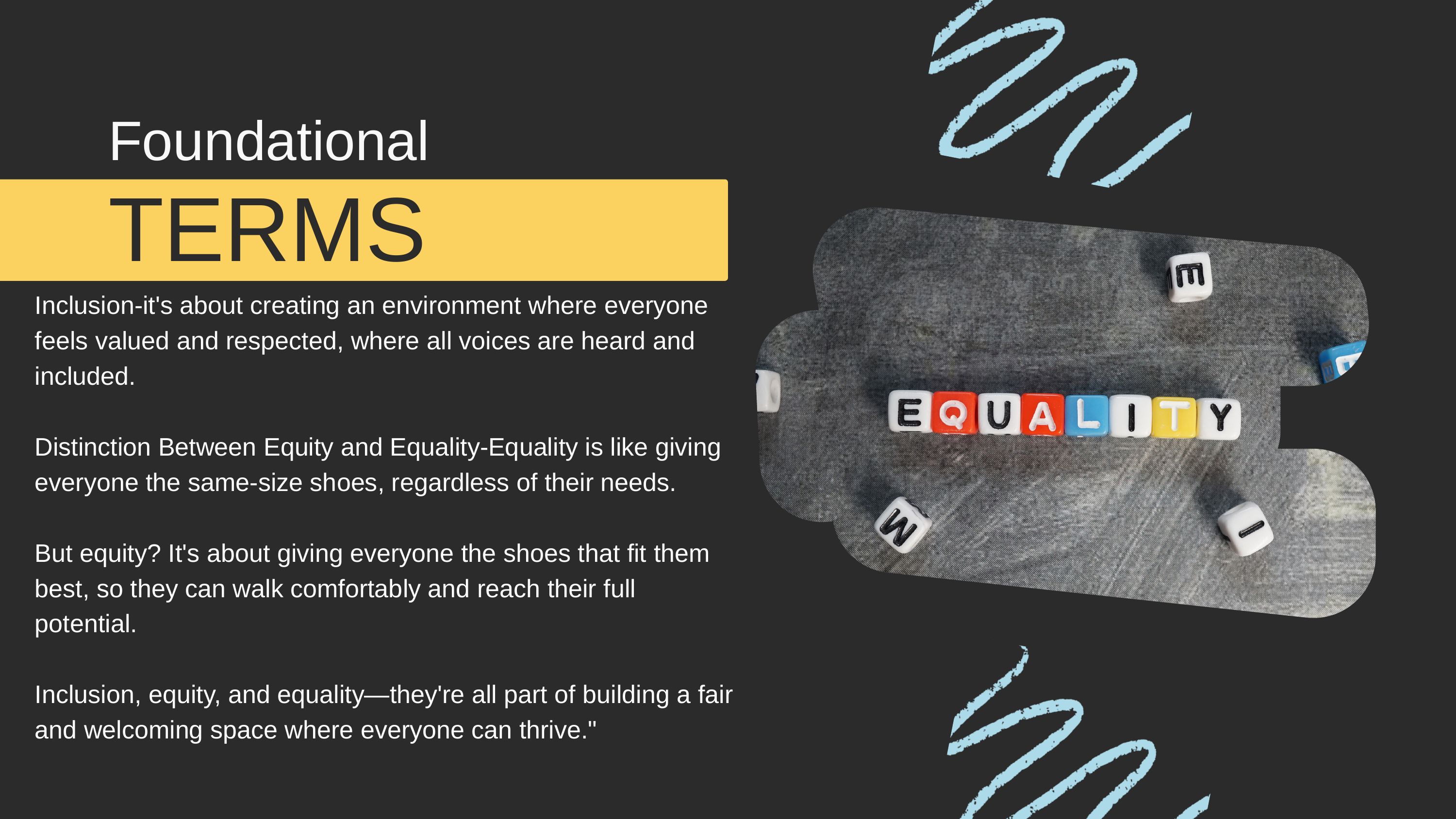

Foundational

TERMS

Inclusion-it's about creating an environment where everyone feels valued and respected, where all voices are heard and included.

Distinction Between Equity and Equality-Equality is like giving everyone the same-size shoes, regardless of their needs.

But equity? It's about giving everyone the shoes that fit them best, so they can walk comfortably and reach their full potential.

Inclusion, equity, and equality—they're all part of building a fair and welcoming space where everyone can thrive."